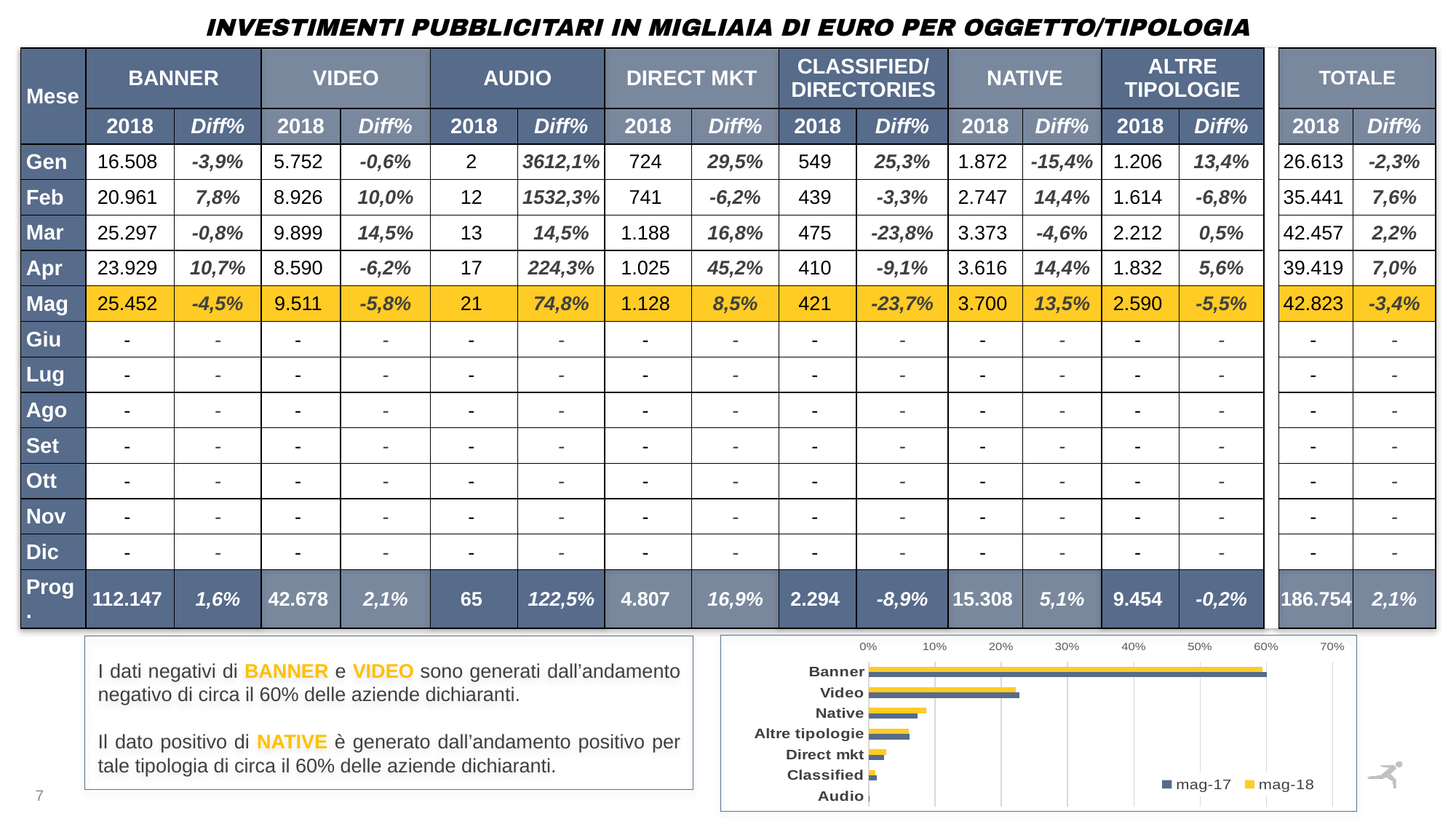

INVESTIMENTI PUBBLICITARI in migliaia di euro per oggetto/tipologia
| Mese | BANNER |  | VIDEO |  | AUDIO |  | DIRECT MKT |  | CLASSIFIED/ DIRECTORIES |  | NATIVE |  | ALTRE TIPOLOGIE |  |  | TOTALE |  |
| --- | --- | --- | --- | --- | --- | --- | --- | --- | --- | --- | --- | --- | --- | --- | --- | --- | --- |
|  | 2018 | Diff% | 2018 | Diff% | 2018 | Diff% | 2018 | Diff% | 2018 | Diff% | 2018 | Diff% | 2018 | Diff% |  | 2018 | Diff% |
| Gen | 16.508 | -3,9% | 5.752 | -0,6% | 2 | 3612,1% | 724 | 29,5% | 549 | 25,3% | 1.872 | -15,4% | 1.206 | 13,4% |  | 26.613 | -2,3% |
| Feb | 20.961 | 7,8% | 8.926 | 10,0% | 12 | 1532,3% | 741 | -6,2% | 439 | -3,3% | 2.747 | 14,4% | 1.614 | -6,8% |  | 35.441 | 7,6% |
| Mar | 25.297 | -0,8% | 9.899 | 14,5% | 13 | 14,5% | 1.188 | 16,8% | 475 | -23,8% | 3.373 | -4,6% | 2.212 | 0,5% |  | 42.457 | 2,2% |
| Apr | 23.929 | 10,7% | 8.590 | -6,2% | 17 | 224,3% | 1.025 | 45,2% | 410 | -9,1% | 3.616 | 14,4% | 1.832 | 5,6% |  | 39.419 | 7,0% |
| Mag | 25.452 | -4,5% | 9.511 | -5,8% | 21 | 74,8% | 1.128 | 8,5% | 421 | -23,7% | 3.700 | 13,5% | 2.590 | -5,5% |  | 42.823 | -3,4% |
| Giu | - | - | - | - | - | - | - | - | - | - | - | - | - | - |  | - | - |
| Lug | - | - | - | - | - | - | - | - | - | - | - | - | - | - |  | - | - |
| Ago | - | - | - | - | - | - | - | - | - | - | - | - | - | - |  | - | - |
| Set | - | - | - | - | - | - | - | - | - | - | - | - | - | - |  | - | - |
| Ott | - | - | - | - | - | - | - | - | - | - | - | - | - | - |  | - | - |
| Nov | - | - | - | - | - | - | - | - | - | - | - | - | - | - |  | - | - |
| Dic | - | - | - | - | - | - | - | - | - | - | - | - | - | - |  | - | - |
| Prog. | 112.147 | 1,6% | 42.678 | 2,1% | 65 | 122,5% | 4.807 | 16,9% | 2.294 | -8,9% | 15.308 | 5,1% | 9.454 | -0,2% |  | 186.754 | 2,1% |

### Chart

| Category | mag-18 | mag-17 |
|---|---|---|
| Banner | 0.5943552189922306 | 0.6008219876705715 |
| Video | 0.22210336512174894 | 0.22771130654447316 |
| Native | 0.08640052578340782 | 0.07352248777541645 |
| Altre tipologie | 0.060488013806259115 | 0.06179705190294337 |
| Direct mkt | 0.026336372343530468 | 0.02344175529993394 |
| Classified | 0.009825832647301039 | 0.012434257234793411 |
| Audio | 0.0004906713055219669 | 0.00027115357186817727 |
I dati negativi di BANNER e VIDEO sono generati dall’andamento negativo di circa il 60% delle aziende dichiaranti.

Il dato positivo di NATIVE è generato dall’andamento positivo per tale tipologia di circa il 60% delle aziende dichiaranti.
7